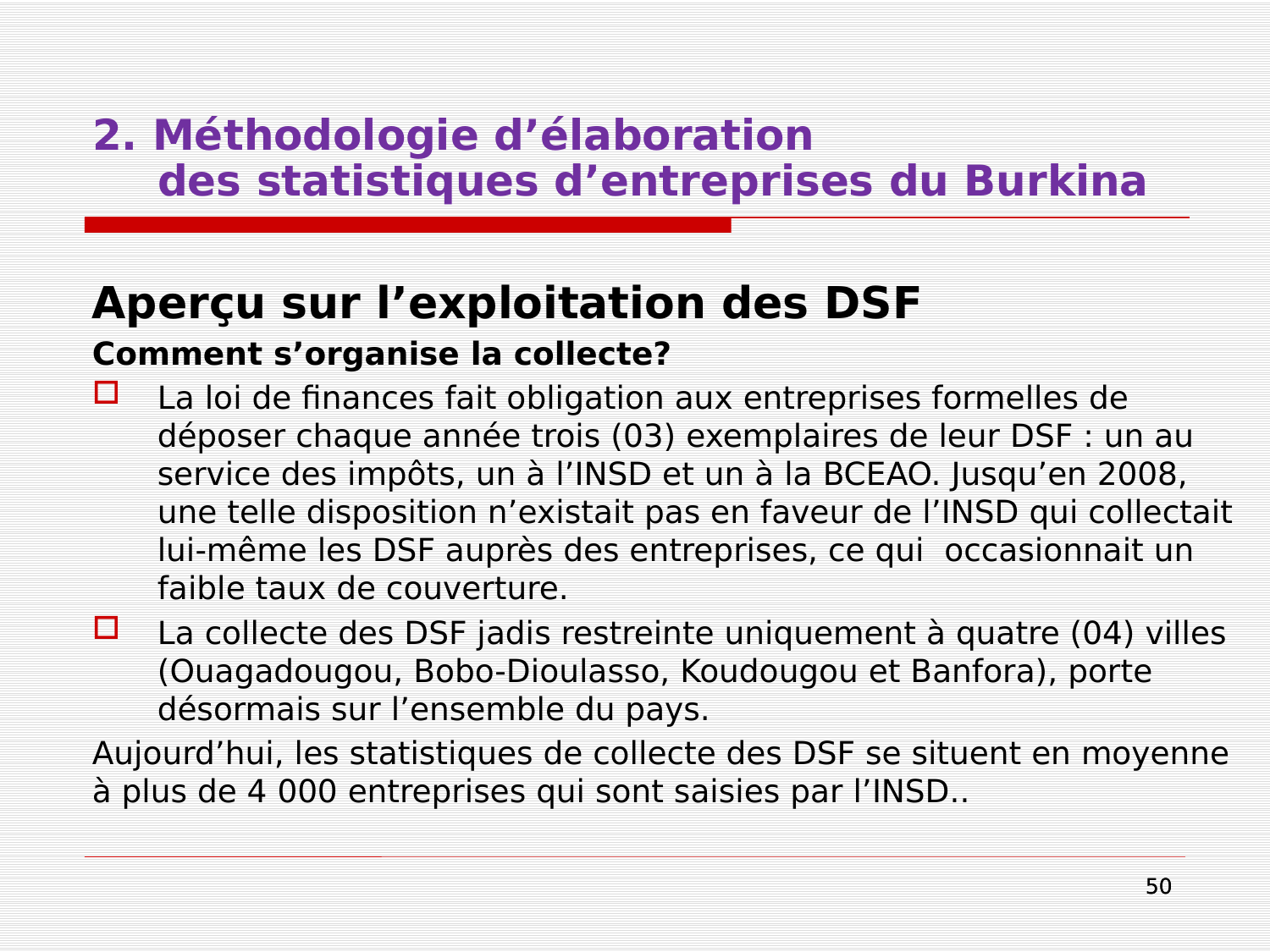

# 2. Méthodologie d’élaboration des statistiques d’entreprises du Burkina
Aperçu sur l’exploitation des DSF
Comment s’organise la collecte?
La loi de finances fait obligation aux entreprises formelles de déposer chaque année trois (03) exemplaires de leur DSF : un au service des impôts, un à l’INSD et un à la BCEAO. Jusqu’en 2008, une telle disposition n’existait pas en faveur de l’INSD qui collectait lui-même les DSF auprès des entreprises, ce qui  occasionnait un faible taux de couverture.
La collecte des DSF jadis restreinte uniquement à quatre (04) villes (Ouagadougou, Bobo-Dioulasso, Koudougou et Banfora), porte désormais sur l’ensemble du pays.
Aujourd’hui, les statistiques de collecte des DSF se situent en moyenne à plus de 4 000 entreprises qui sont saisies par l’INSD..

50
50